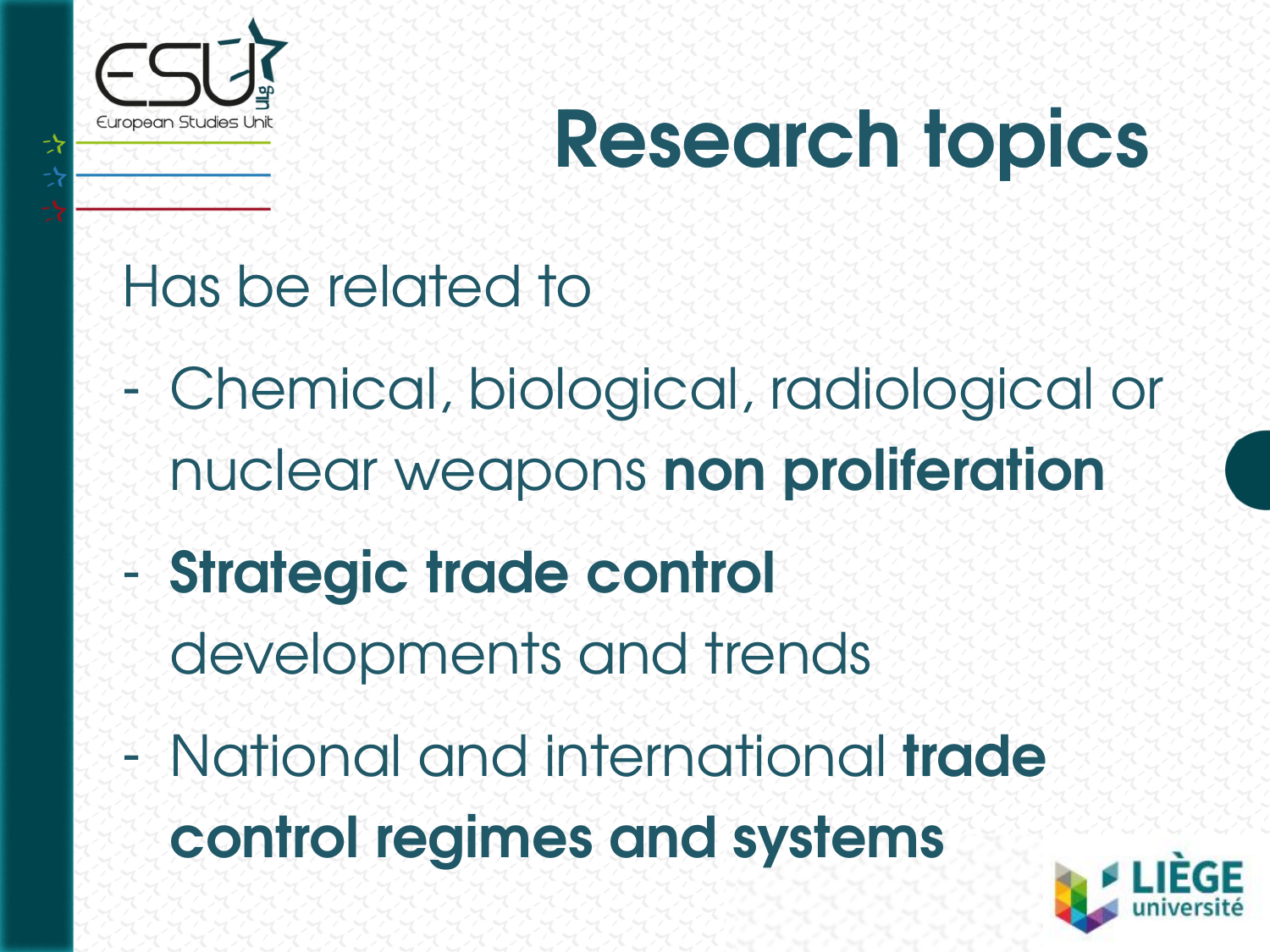

# Research topics
Has be related to
Chemical, biological, radiological or nuclear weapons non proliferation
Strategic trade control developments and trends
National and international trade control regimes and systems